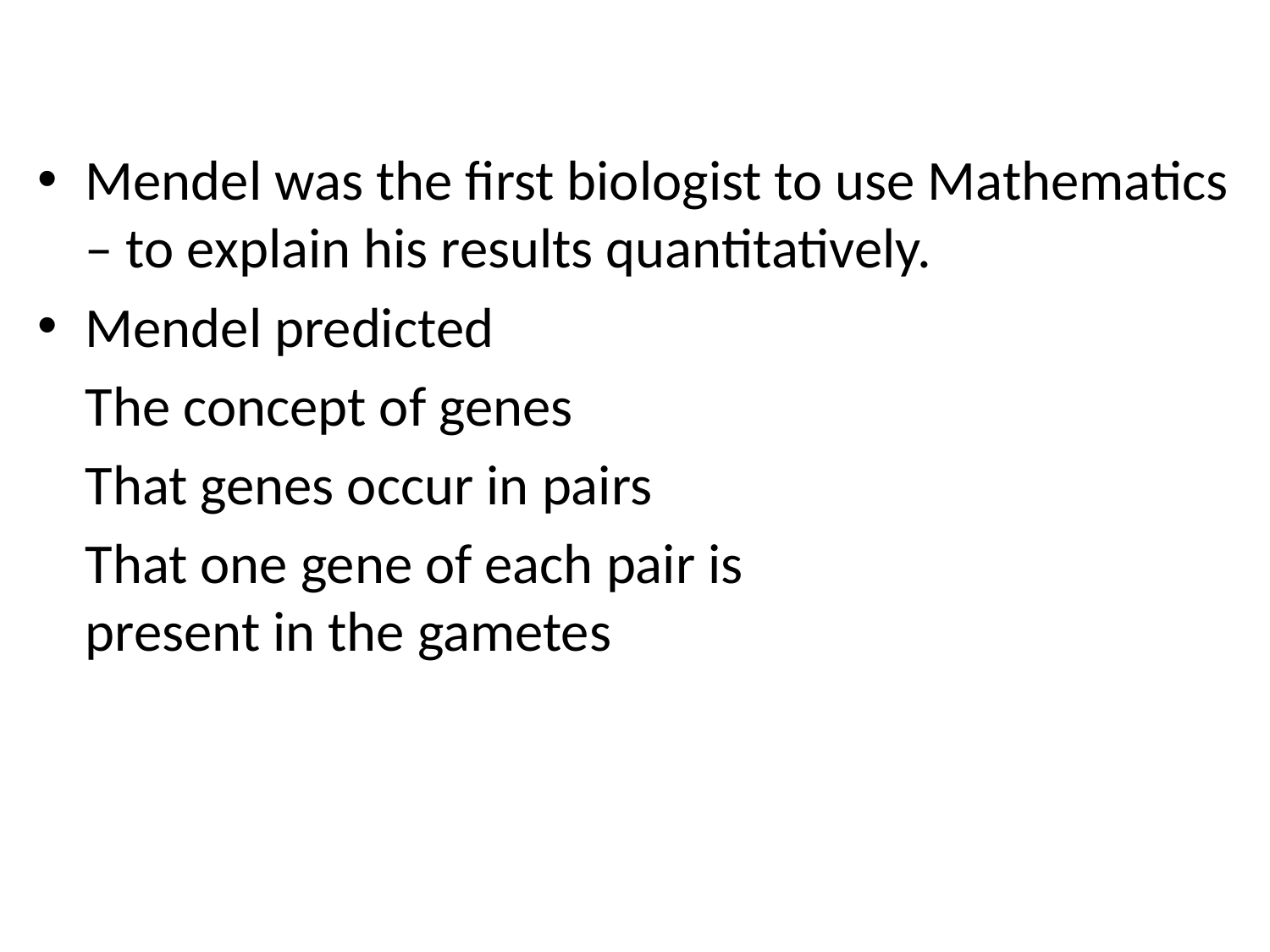

Mendel was the first biologist to use Mathematics – to explain his results quantitatively.
Mendel predicted
	The concept of genes
	That genes occur in pairs
	That one gene of each pair is
present in the gametes